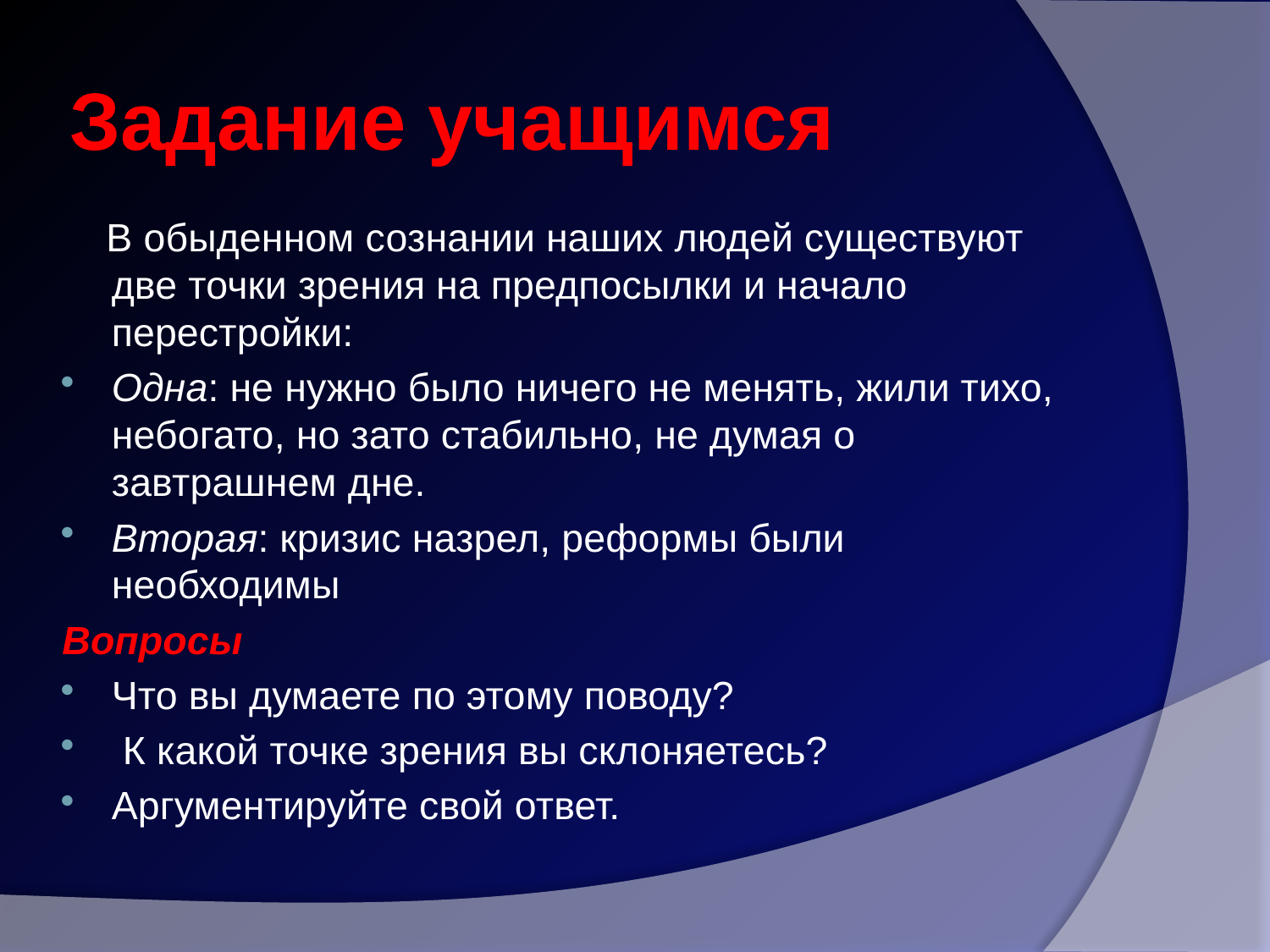

# Задание учащимся
    В обыденном сознании наших людей существуют две точки зрения на предпосылки и начало перестройки:
Одна: не нужно было ничего не менять, жили тихо, небогато, но зато стабильно, не думая о завтрашнем дне.
Вторая: кризис назрел, реформы были необходимы
Вопросы
Что вы думаете по этому поводу?
 К какой точке зрения вы склоняетесь?
Аргументируйте свой ответ.